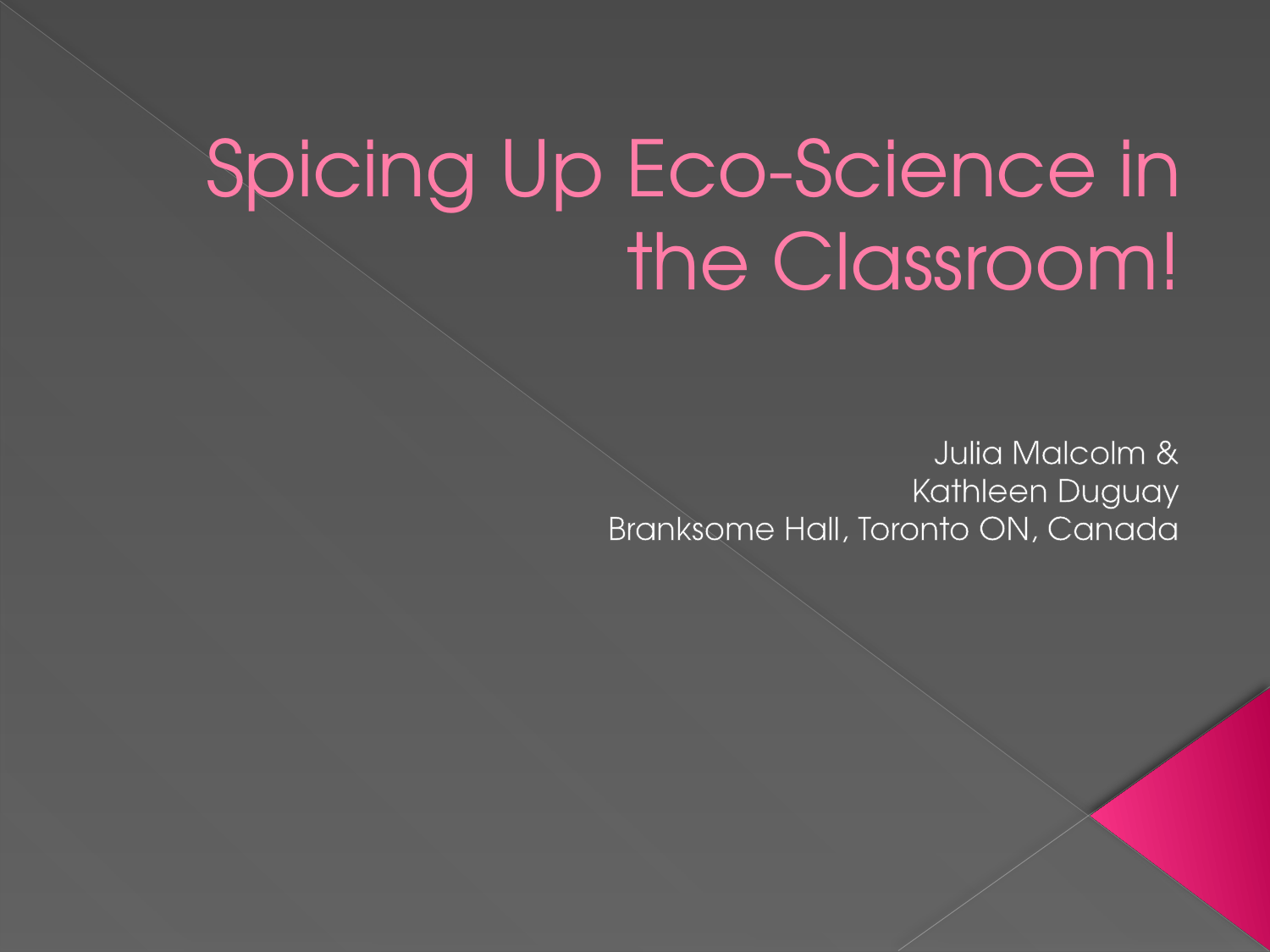

# Spicing Up Eco-Science in the Classroom!

Julia Malcolm &
Kathleen Duguay
Branksome Hall, Toronto ON, Canada